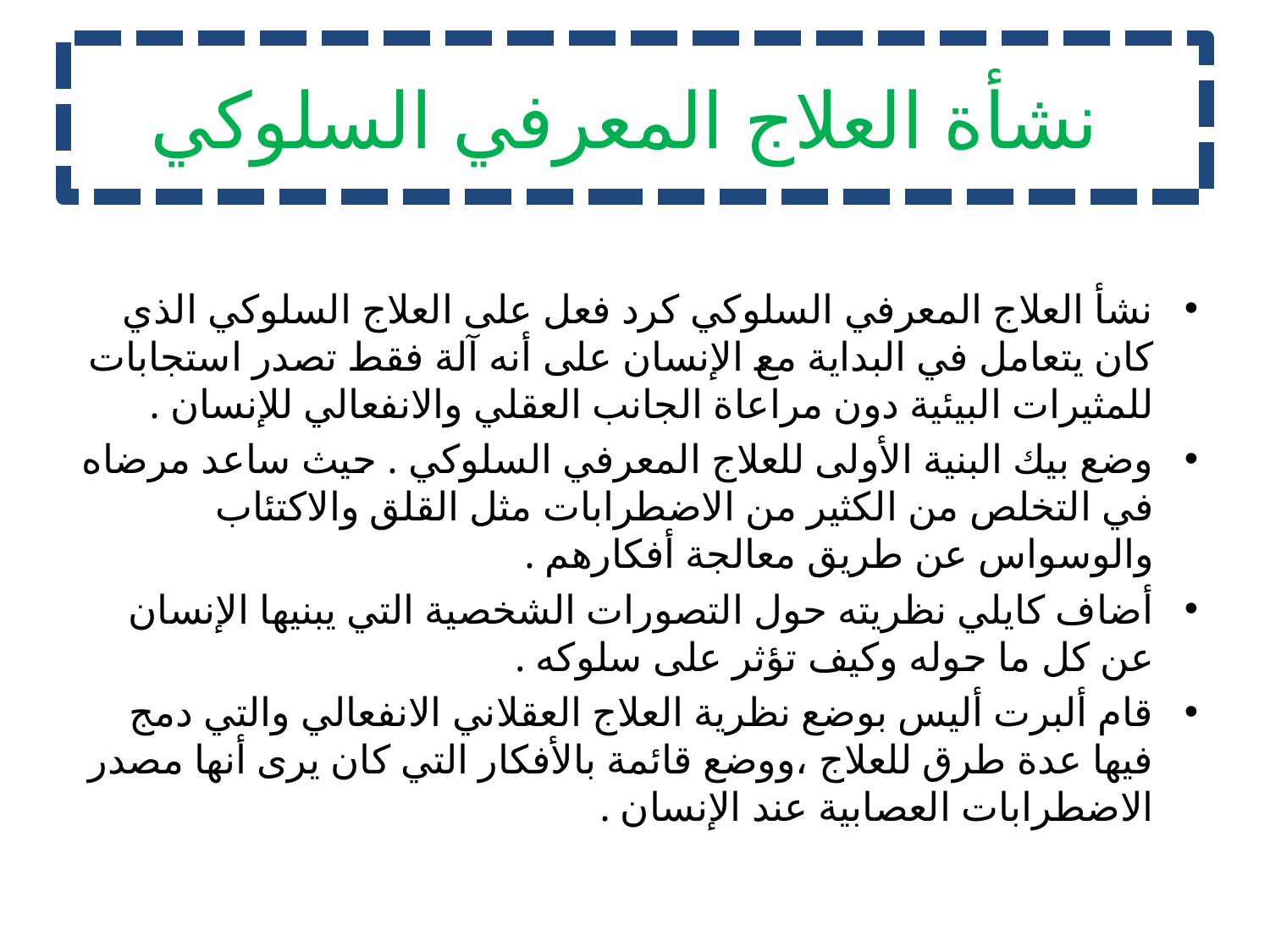

# نشأة العلاج المعرفي السلوكي

نشأ العلاج المعرفي السلوكي كرد فعل على العلاج السلوكي الذي كان يتعامل في البداية مع الإنسان على أنه آلة فقط تصدر استجابات للمثيرات البيئية دون مراعاة الجانب العقلي والانفعالي للإنسان .
وضع بيك البنية الأولى للعلاج المعرفي السلوكي . حيث ساعد مرضاه في التخلص من الكثير من الاضطرابات مثل القلق والاكتئاب والوسواس عن طريق معالجة أفكارهم .
أضاف كايلي نظريته حول التصورات الشخصية التي يبنيها الإنسان عن كل ما حوله وكيف تؤثر على سلوكه .
قام ألبرت أليس بوضع نظرية العلاج العقلاني الانفعالي والتي دمج فيها عدة طرق للعلاج ،ووضع قائمة بالأفكار التي كان يرى أنها مصدر الاضطرابات العصابية عند الإنسان .